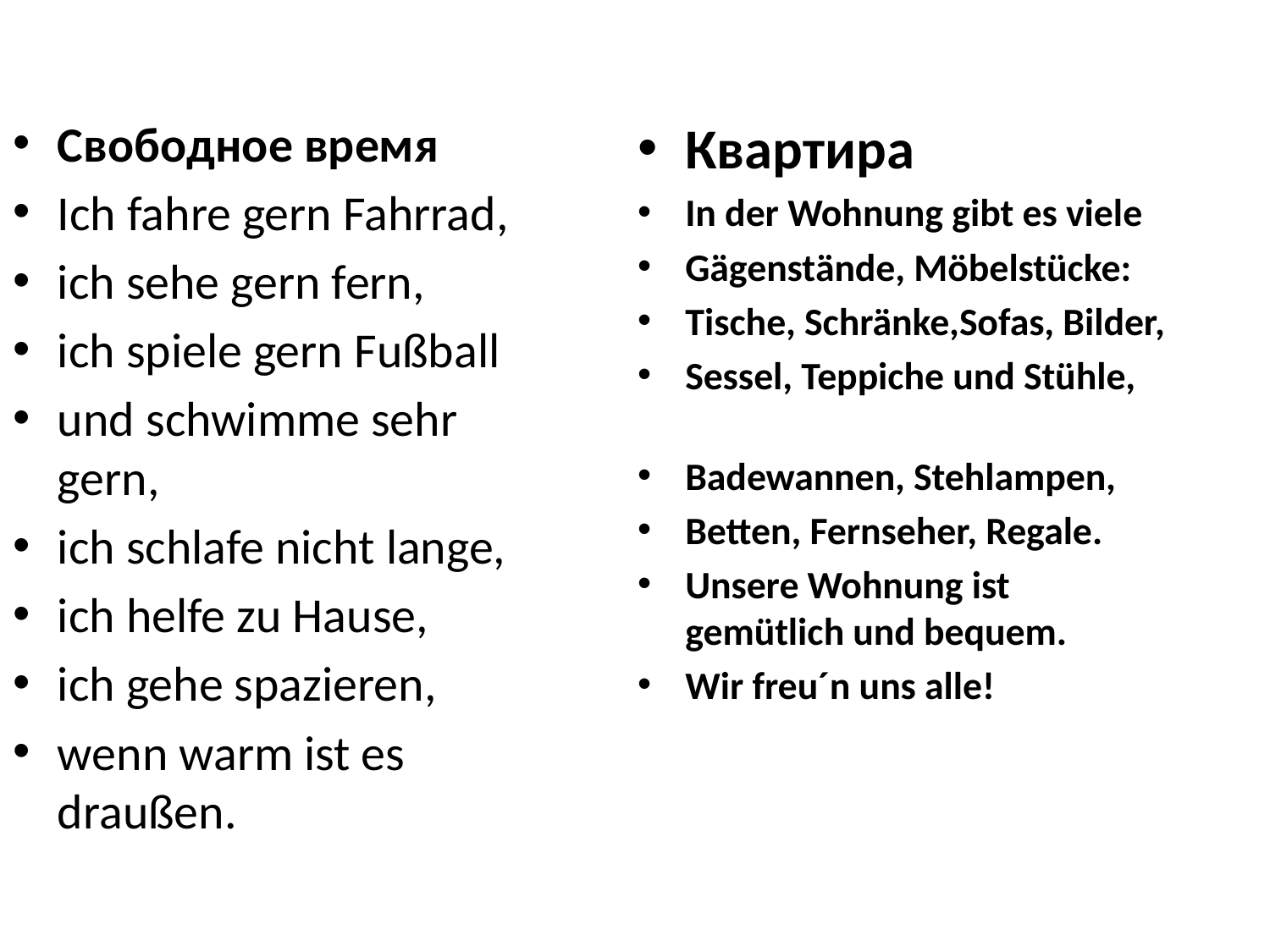

Свободное время
Ich fahre gern Fahrrad,
ich sehe gern fern,
ich spiele gern Fußball
und schwimme sehr gern,
ich schlafe nicht lange,
ich helfe zu Hause,
ich gehe spazieren,
wenn warm ist es draußen.

Квартира
In der Wohnung gibt es viele
Gägenstände, Möbelstücke:
Tische, Schränke,Sofas, Bilder,
Sessel, Teppiche und Stühle,
Badewannen, Stehlampen,
Betten, Fernseher, Regale.
Unsere Wohnung ist gemütlich und bequem.
Wir freu´n uns alle!